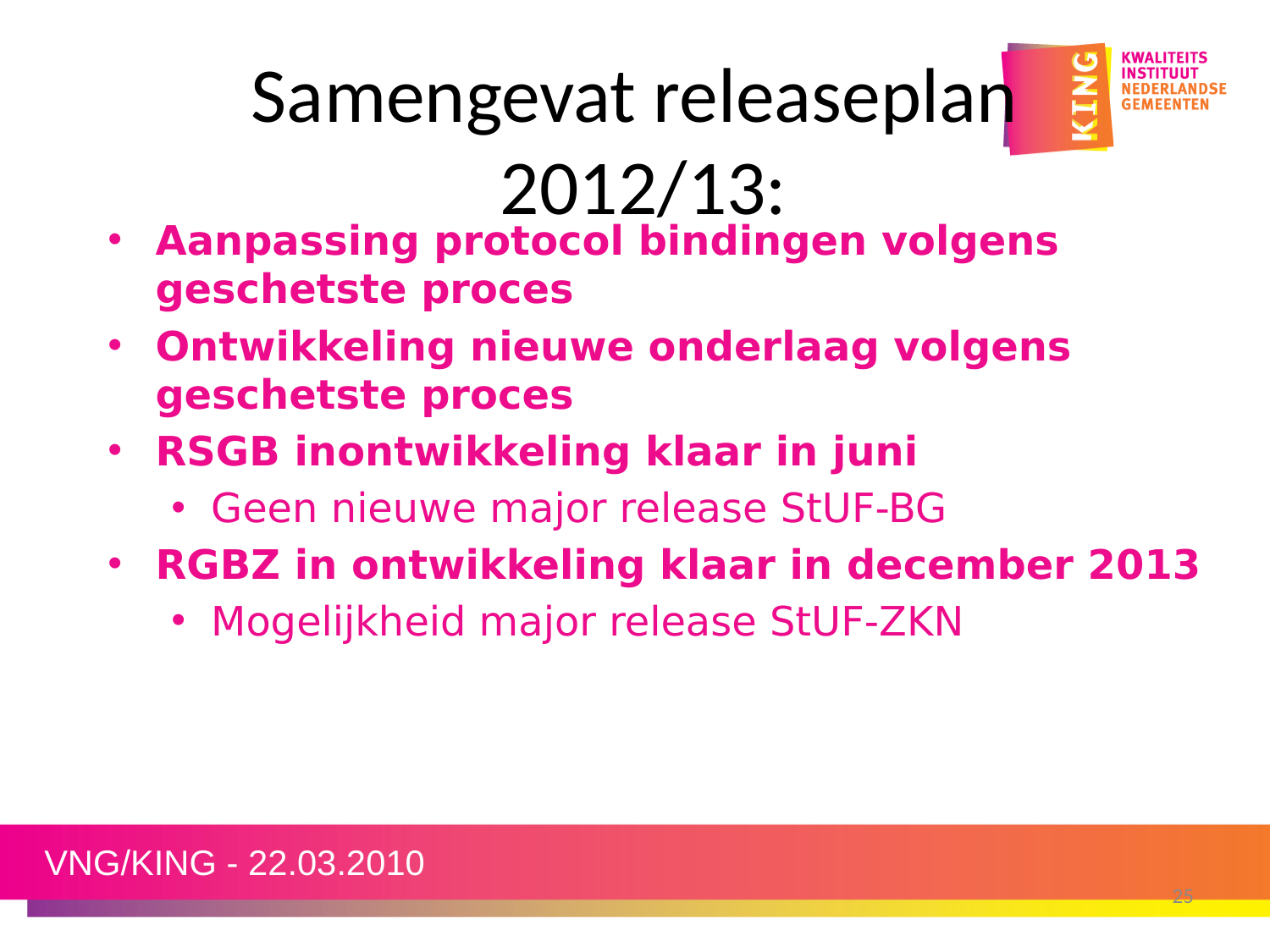

# Samengevat releaseplan 2012/13:
Aanpassing protocol bindingen volgens geschetste proces
Ontwikkeling nieuwe onderlaag volgens geschetste proces
RSGB inontwikkeling klaar in juni
Geen nieuwe major release StUF-BG
RGBZ in ontwikkeling klaar in december 2013
Mogelijkheid major release StUF-ZKN

VNG/KING - 22.03.2010
25